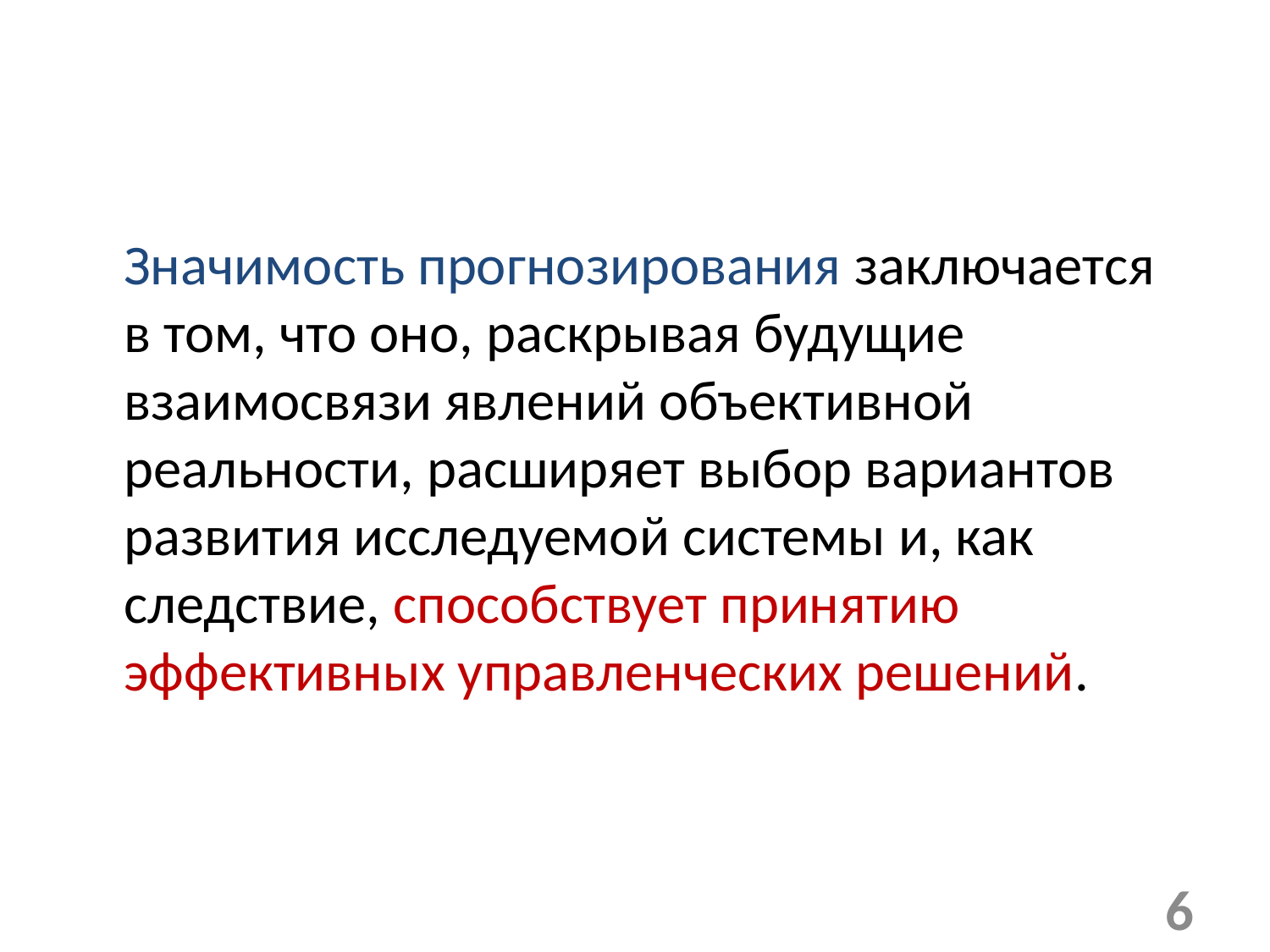

Значимость прогнозирования заключается в том, что оно, раскрывая будущие взаимосвязи явлений объективной реальности, расширяет выбор вариантов развития исследуемой системы и, как следствие, способствует принятию эффективных управленческих решений.
6